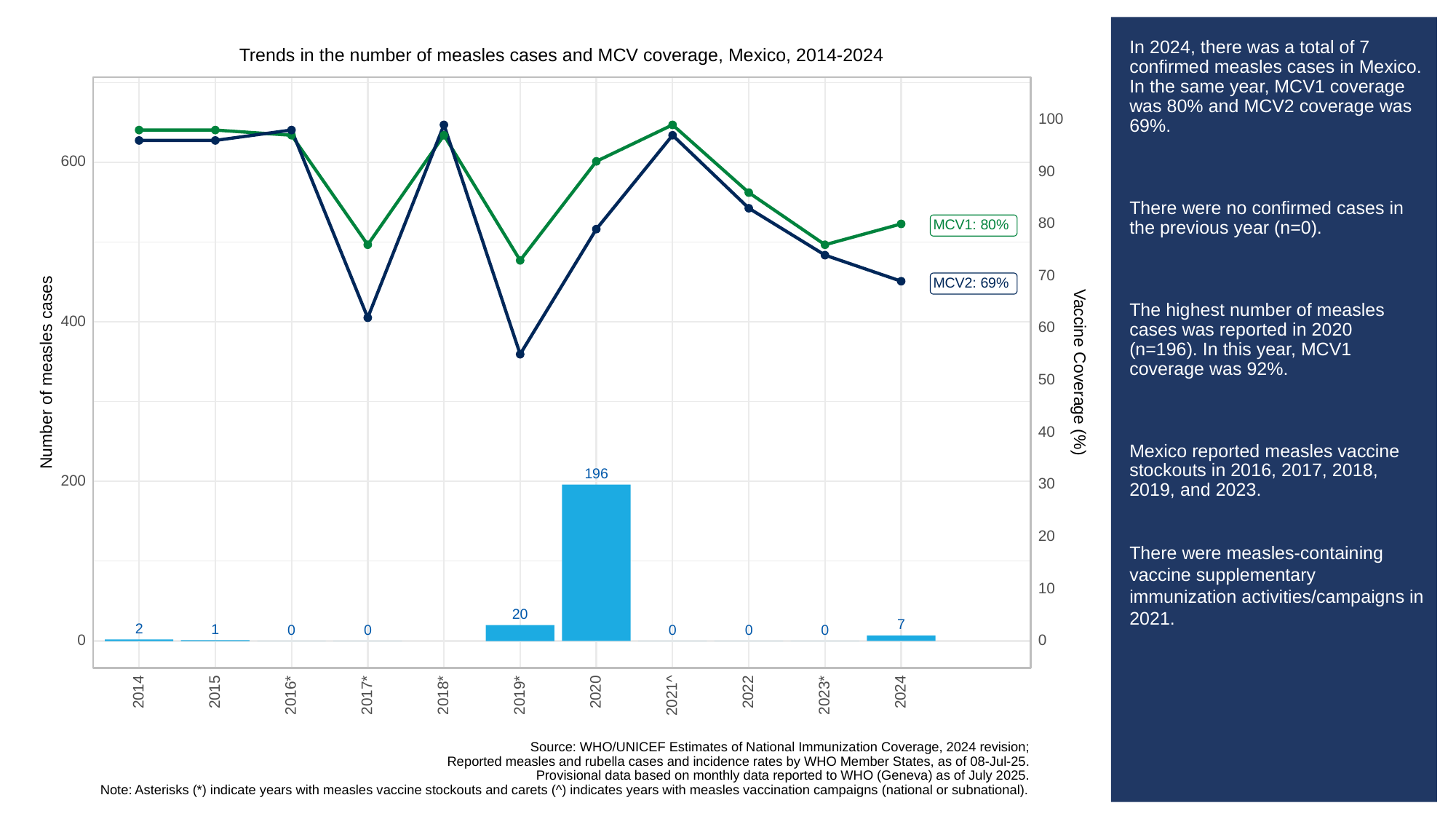

# In 2024, there was a total of 7 confirmed measles cases in Mexico. In the same year, MCV1 coverage was 80% and MCV2 coverage was 69%.

There were no confirmed cases in the previous year (n=0).

The highest number of measles cases was reported in 2020 (n=196). In this year, MCV1 coverage was 92%.

Mexico reported measles vaccine stockouts in 2016, 2017, 2018, 2019, and 2023.

There were measles-containing vaccine supplementary immunization activities/campaigns in 2021.

Trends in the number of measles cases and MCV coverage, Mexico, 2014-2024

100

600

90

80
MCV1: 80%

70

MCV2: 69%

400

60

Vaccine Coverage (%)
Number of measles cases
50

40
196
200
30

20

10
20
7
2
1

0
0
0
0
0
0
0

2014
2015
2020
2022
2024
2023*
2016*
2017*
2018*
2019*
2021^
Source: WHO/UNICEF Estimates of National Immunization Coverage, 2024 revision;
Reported measles and rubella cases and incidence rates by WHO Member States, as of 08-Jul-25.
Provisional data based on monthly data reported to WHO (Geneva) as of July 2025.
Note: Asterisks (*) indicate years with measles vaccine stockouts and carets (^) indicates years with measles vaccination campaigns (national or subnational).